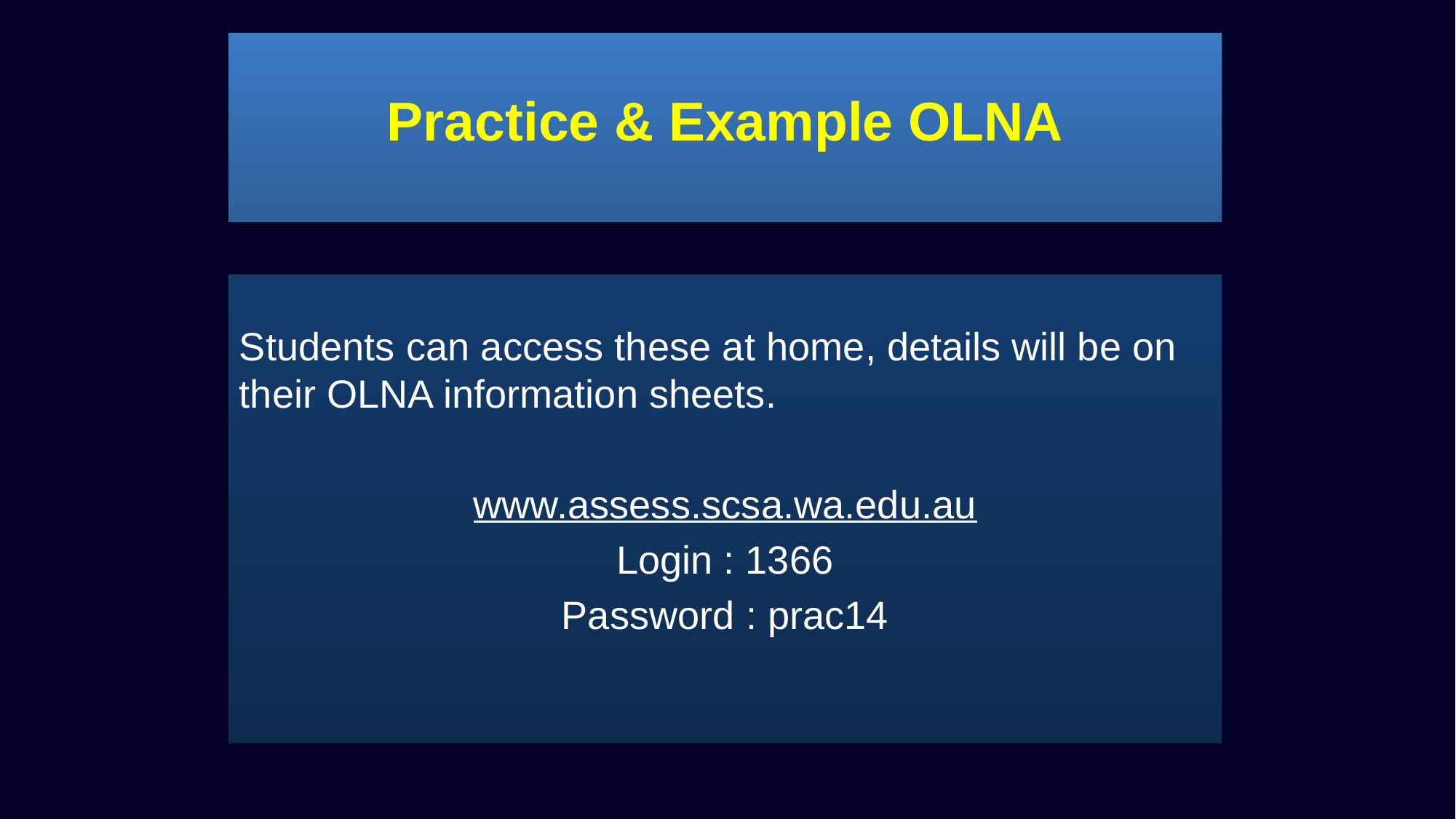

#
Practice & Example OLNA

Students can access these at home, details will be on their OLNA information sheets.

www.assess.scsa.wa.edu.au
Login : 1366
Password : prac14